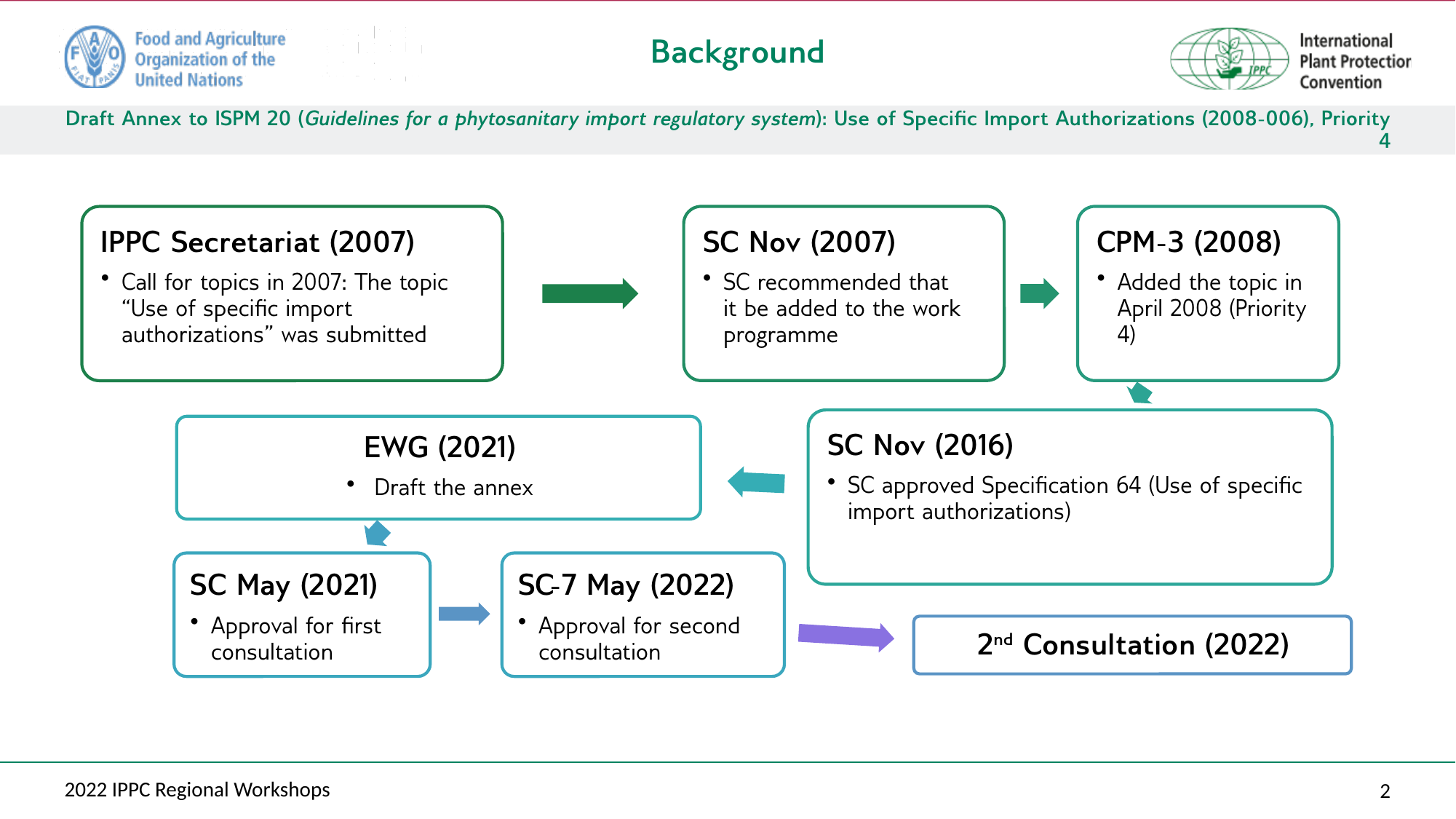

Background
IPPC Secretariat (2007)
Call for topics in 2007: The topic “Use of specific import authorizations” was submitted

SC Nov (2007)
SC recommended that it be added to the work programme

CPM-3 (2008)
Added the topic in April 2008 (Priority 4)

SC Nov (2016)
SC approved Specification 64 (Use of specific import authorizations)

EWG (2021)
 Draft the annex

SC May (2021)
Approval for first consultation

SC-7 May (2022)
Approval for second consultation

2nd Consultation (2022)